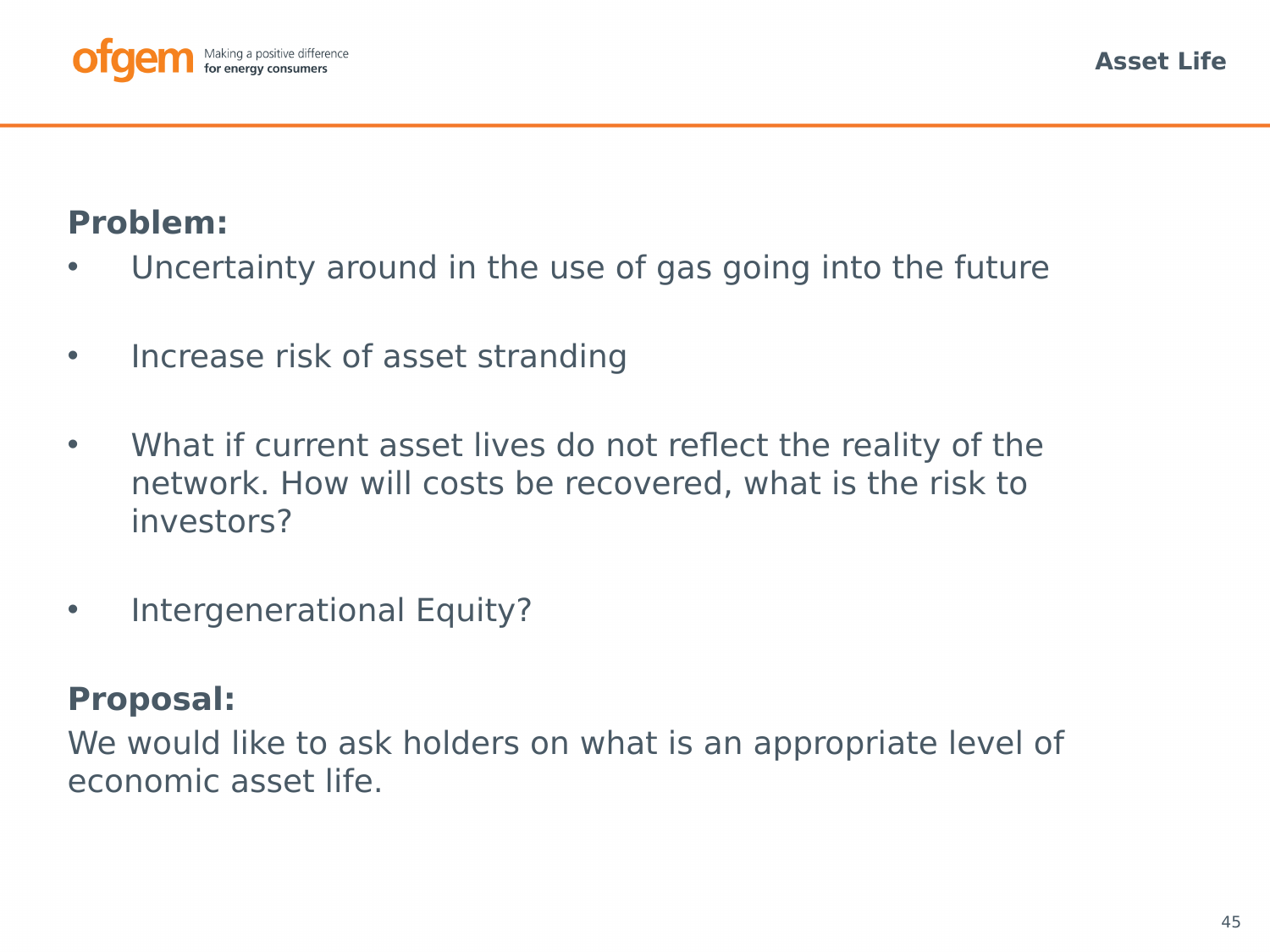

# Asset Life
Problem:
Uncertainty around in the use of gas going into the future

Increase risk of asset stranding

What if current asset lives do not reflect the reality of the network. How will costs be recovered, what is the risk to investors?

Intergenerational Equity?

Proposal:
We would like to ask holders on what is an appropriate level of economic asset life.

45